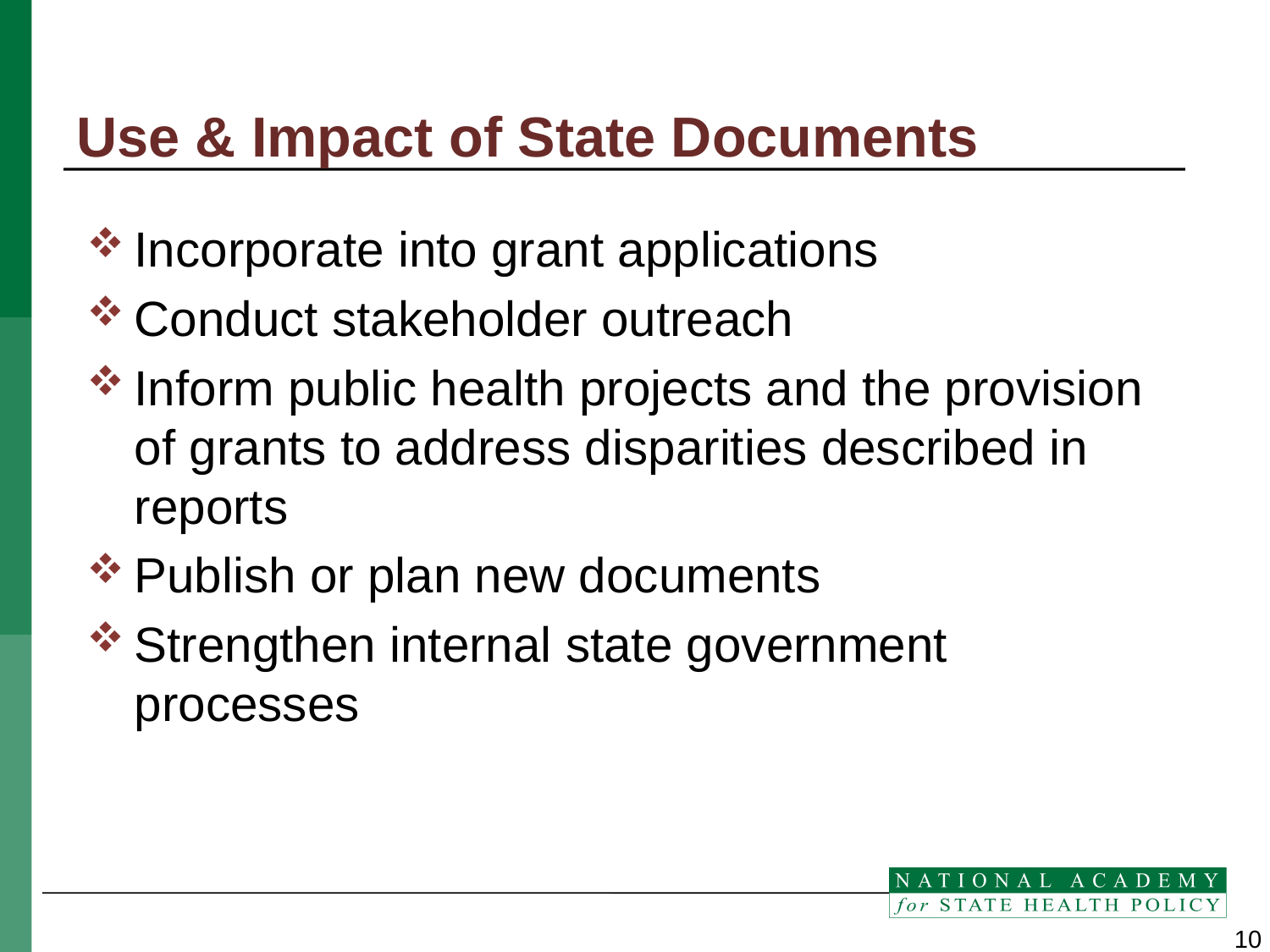

# Use & Impact of State Documents
Incorporate into grant applications
Conduct stakeholder outreach
Inform public health projects and the provision of grants to address disparities described in reports
Publish or plan new documents
Strengthen internal state government processes
10